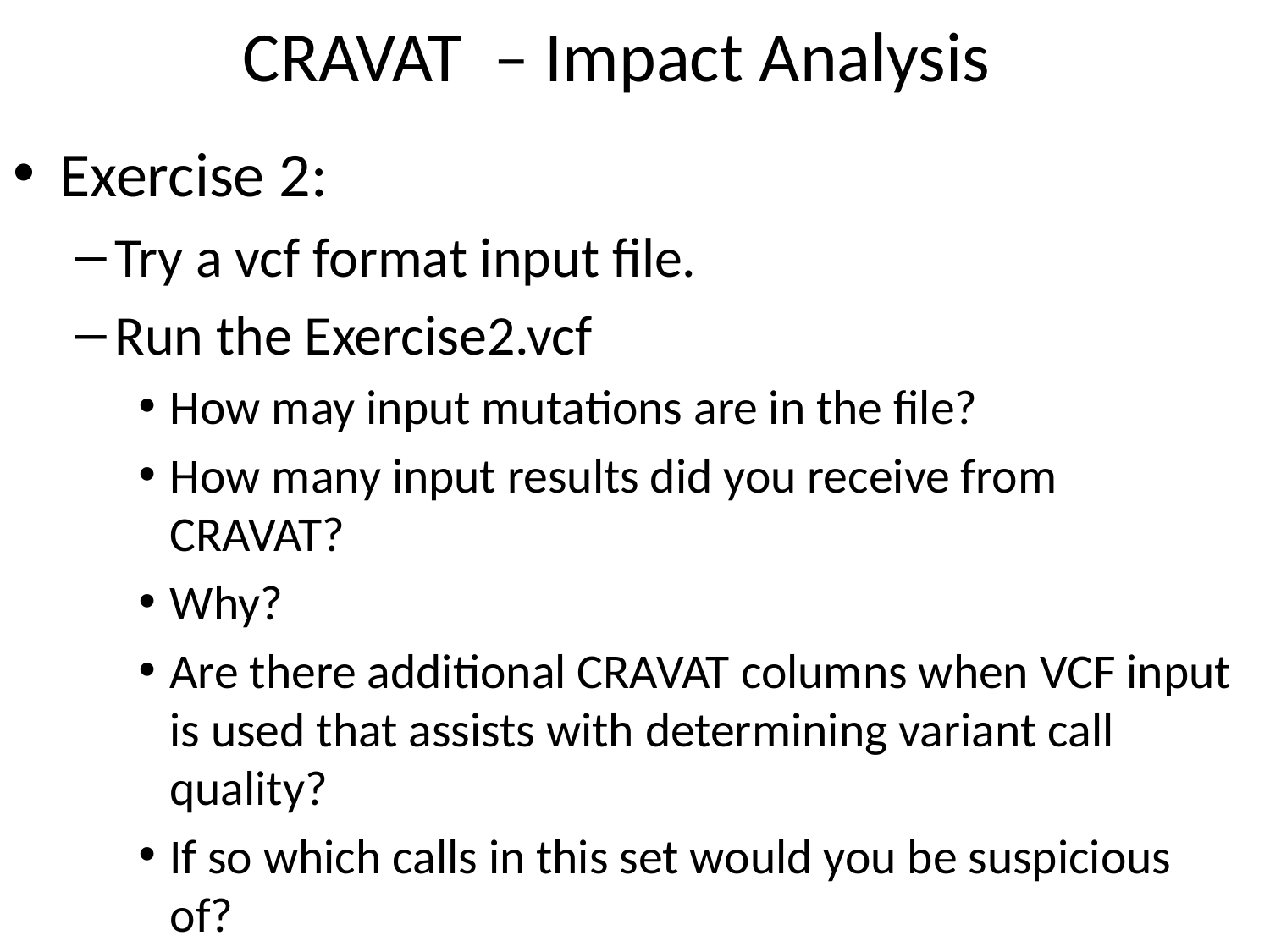

# CRAVAT  – Impact Analysis

Exercise 2:
Try a vcf format input file.
Run the Exercise2.vcf
How may input mutations are in the file?
How many input results did you receive from CRAVAT?
Why?
Are there additional CRAVAT columns when VCF input is used that assists with determining variant call quality?
If so which calls in this set would you be suspicious of?